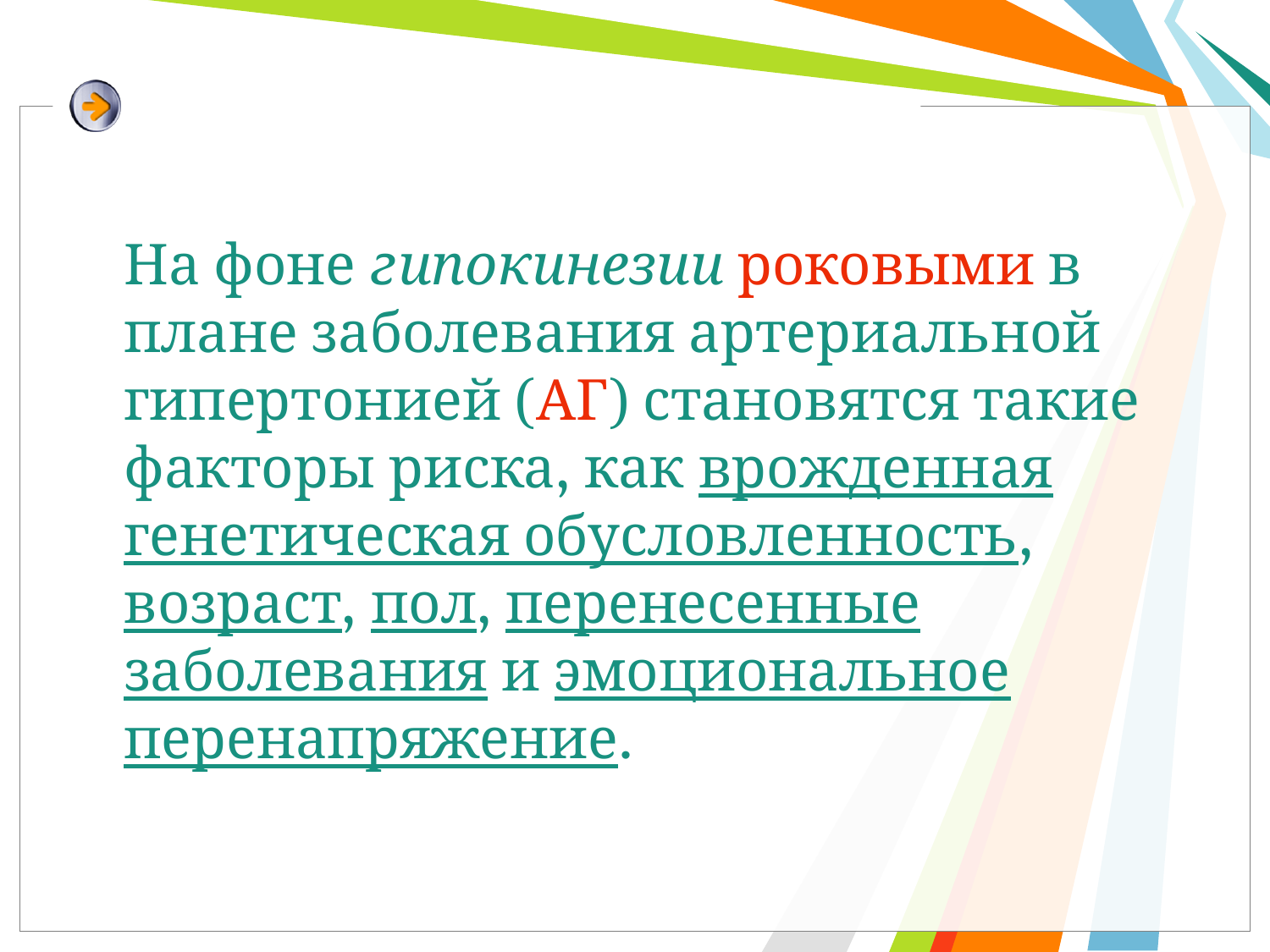

#
	На фоне гипокинезии роковыми в плане заболевания артериальной гипертонией (АГ) становятся такие факторы риска, как врожденная генетическая обусловленность, возраст, пол, перенесенные заболевания и эмоциональное перенапряжение.